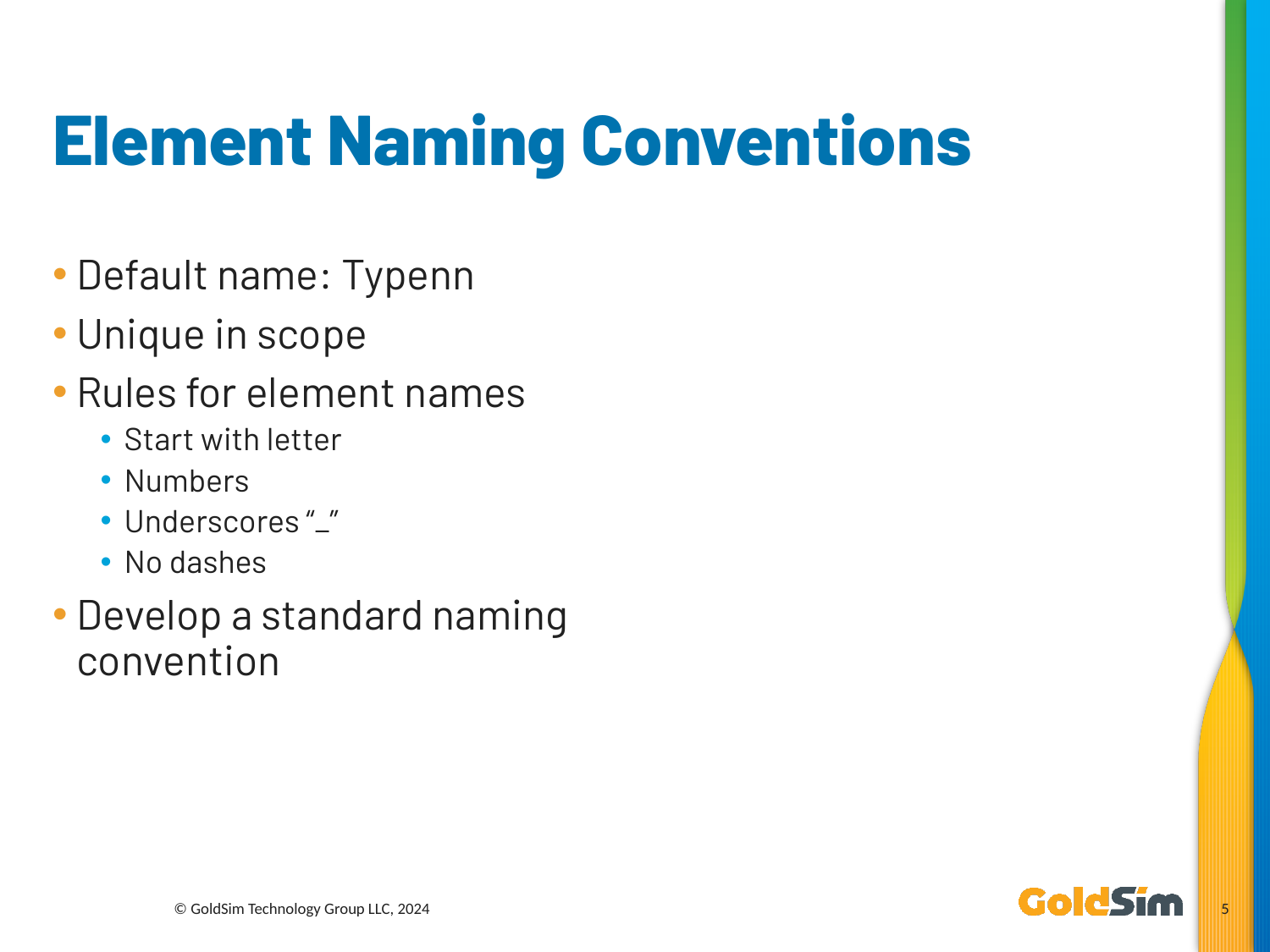

# Element Naming Conventions
Default name: Typenn
Unique in scope
Rules for element names
Start with letter
Numbers
Underscores “_”
No dashes
Develop a standard naming convention

© GoldSim Technology Group LLC, 2024
5